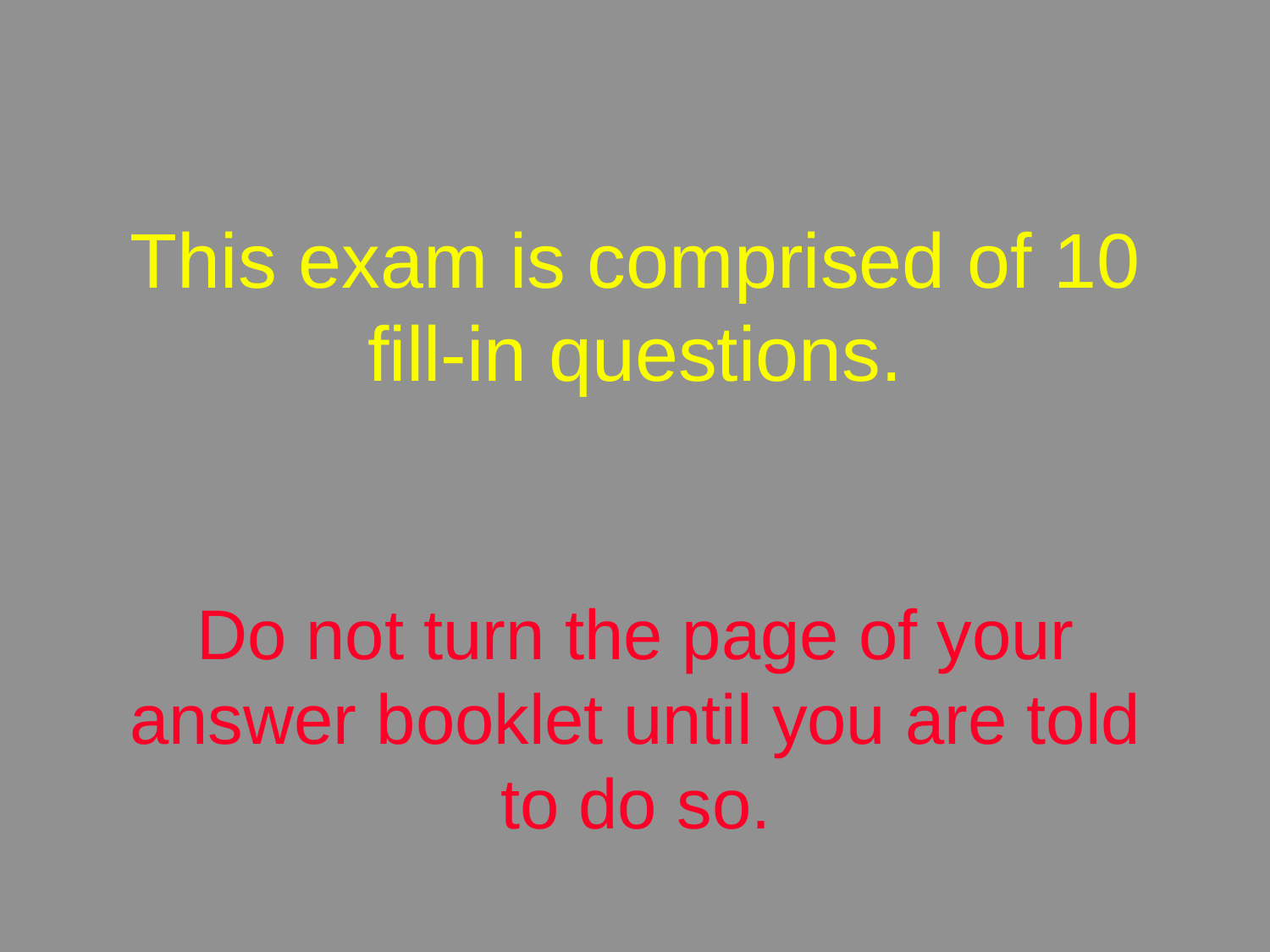

# This exam is comprised of 10 fill-in questions.
Do not turn the page of your answer booklet until you are told to do so.